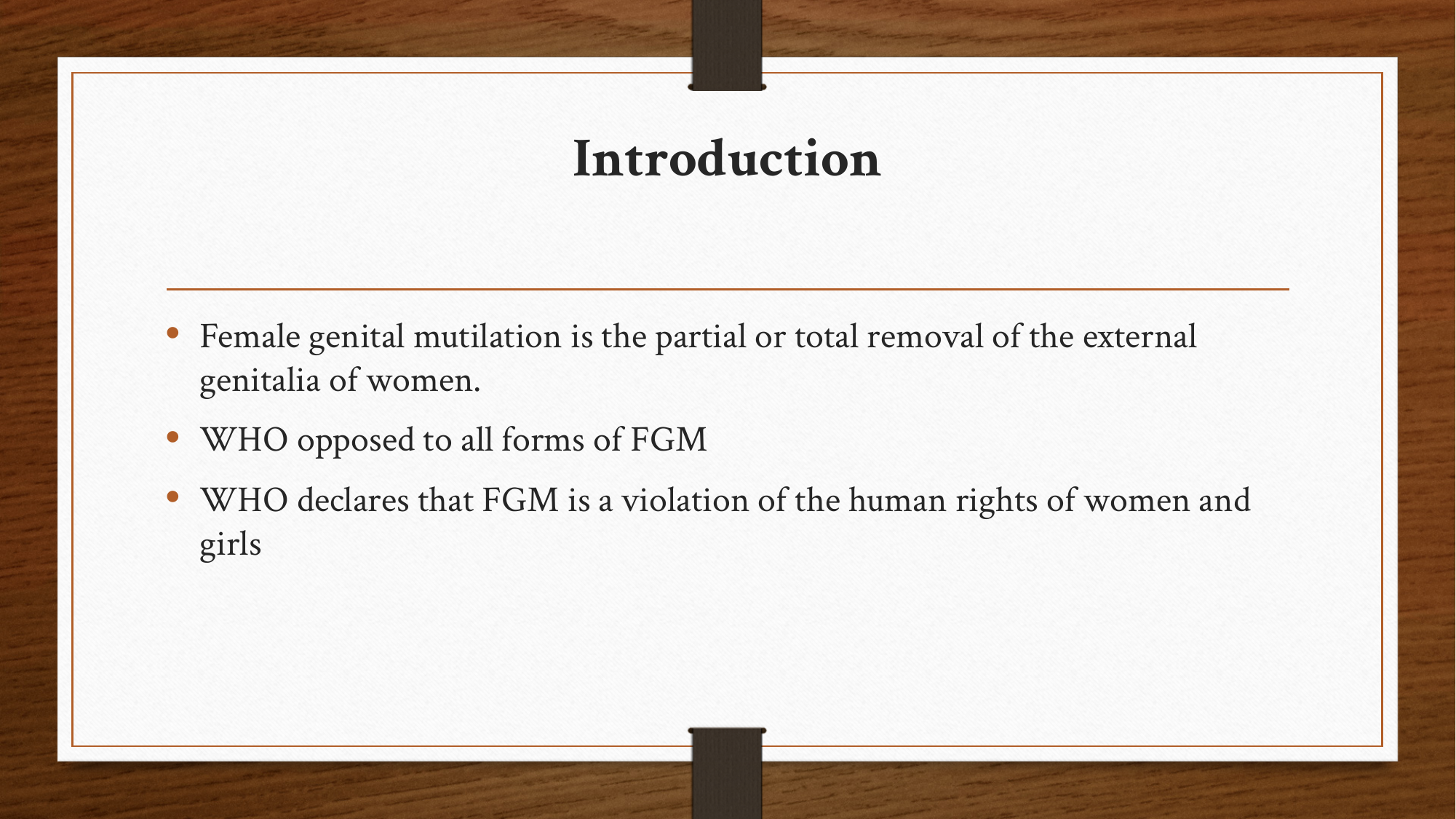

# Introduction
Female genital mutilation is the partial or total removal of the external genitalia of women.
WHO opposed to all forms of FGM
WHO declares that FGM is a violation of the human rights of women and girls